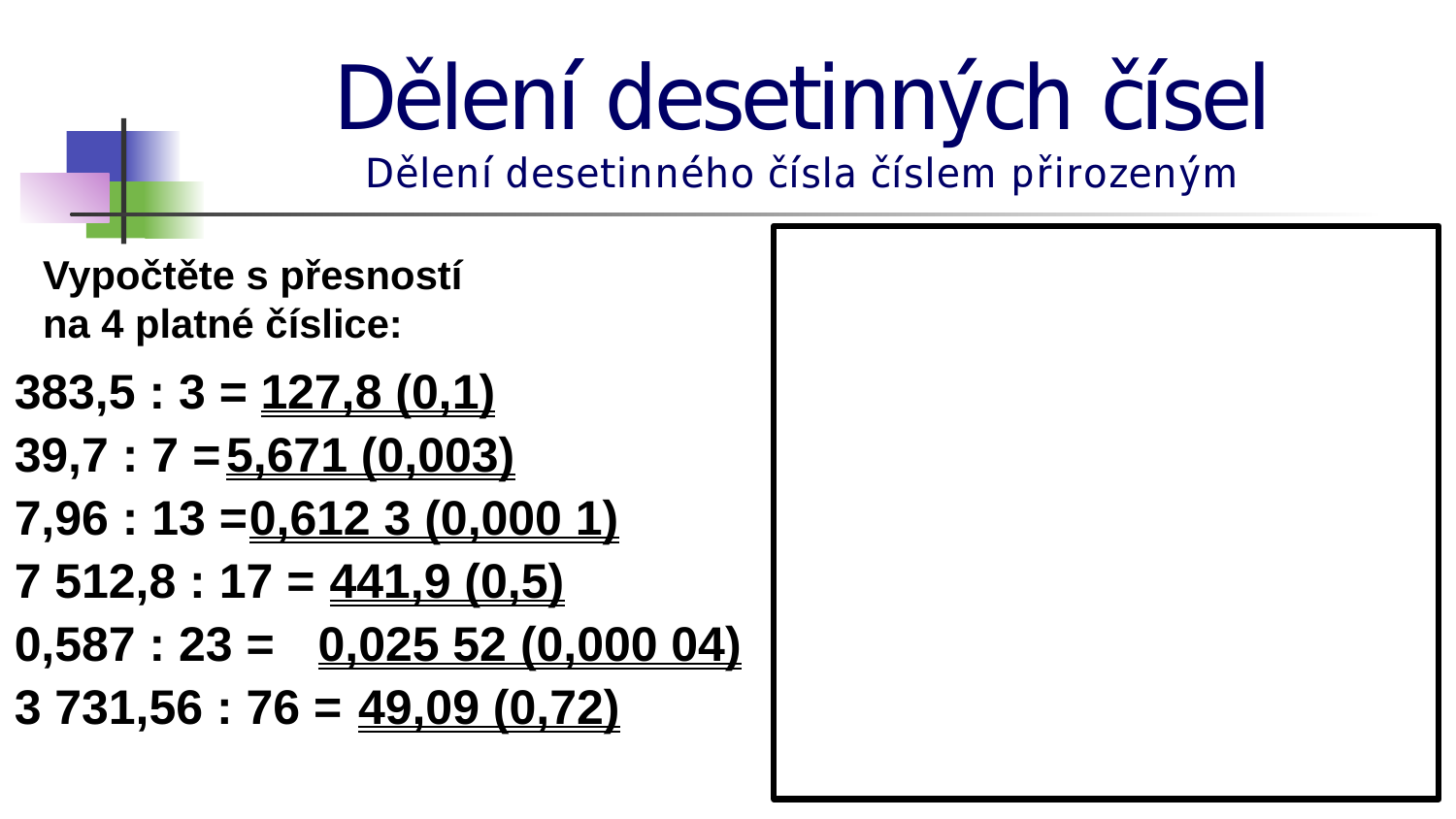

# Dělení desetinných čísel Dělení desetinného čísla číslem přirozeným

Vypočtěte s přesností
na 4 platné číslice:
383,5 : 3 =
127,8 (0,1)
39,7 : 7 =
5,671 (0,003)
7,96 : 13 =
0,612 3 (0,000 1)
7 512,8 : 17 =
441,9 (0,5)
0,587 : 23 =
0,025 52 (0,000 04)
3 731,56 : 76 =
49,09 (0,72)